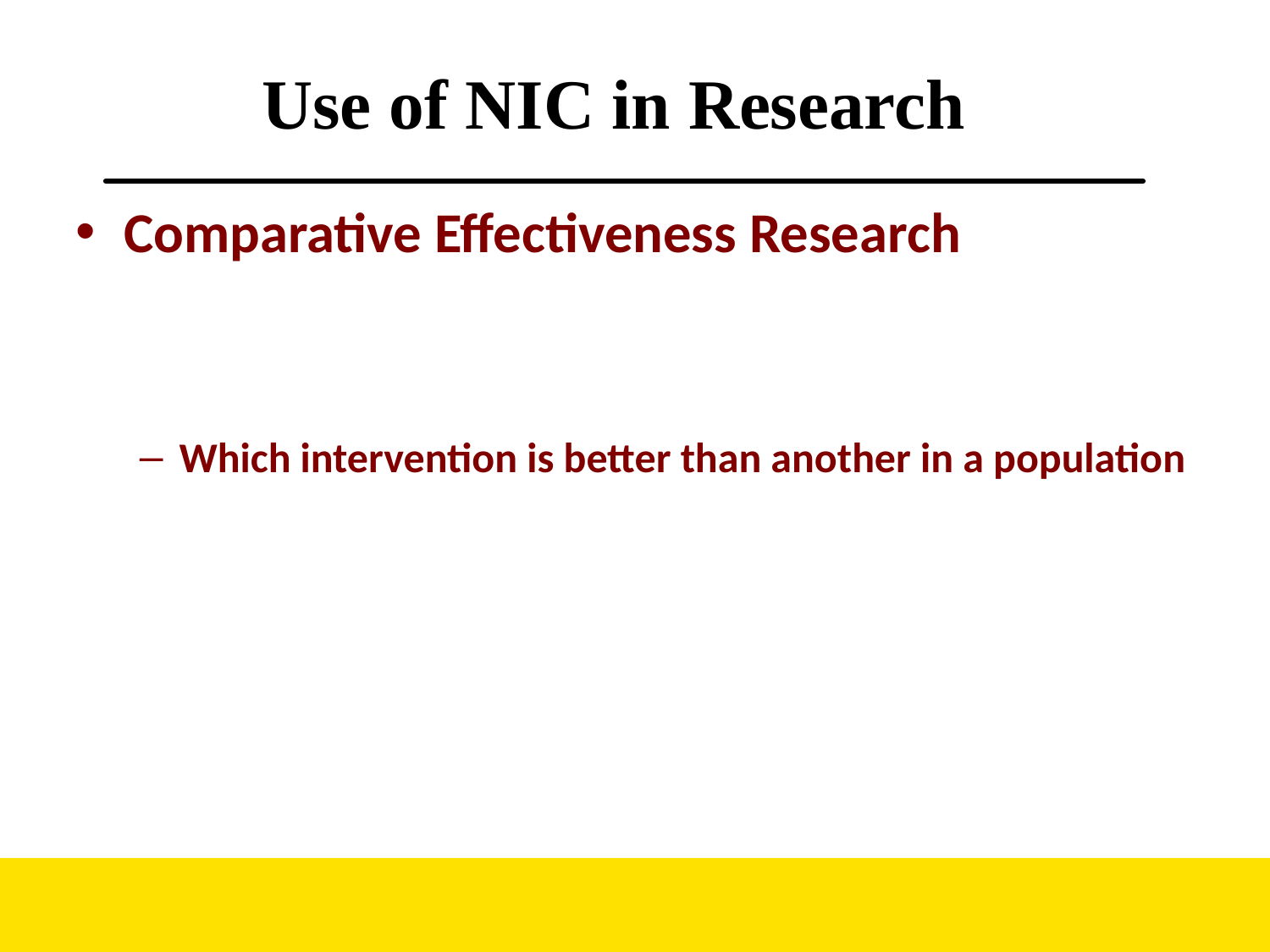

# Use of NIC in Research
Comparative Effectiveness Research

Which intervention is better than another in a population